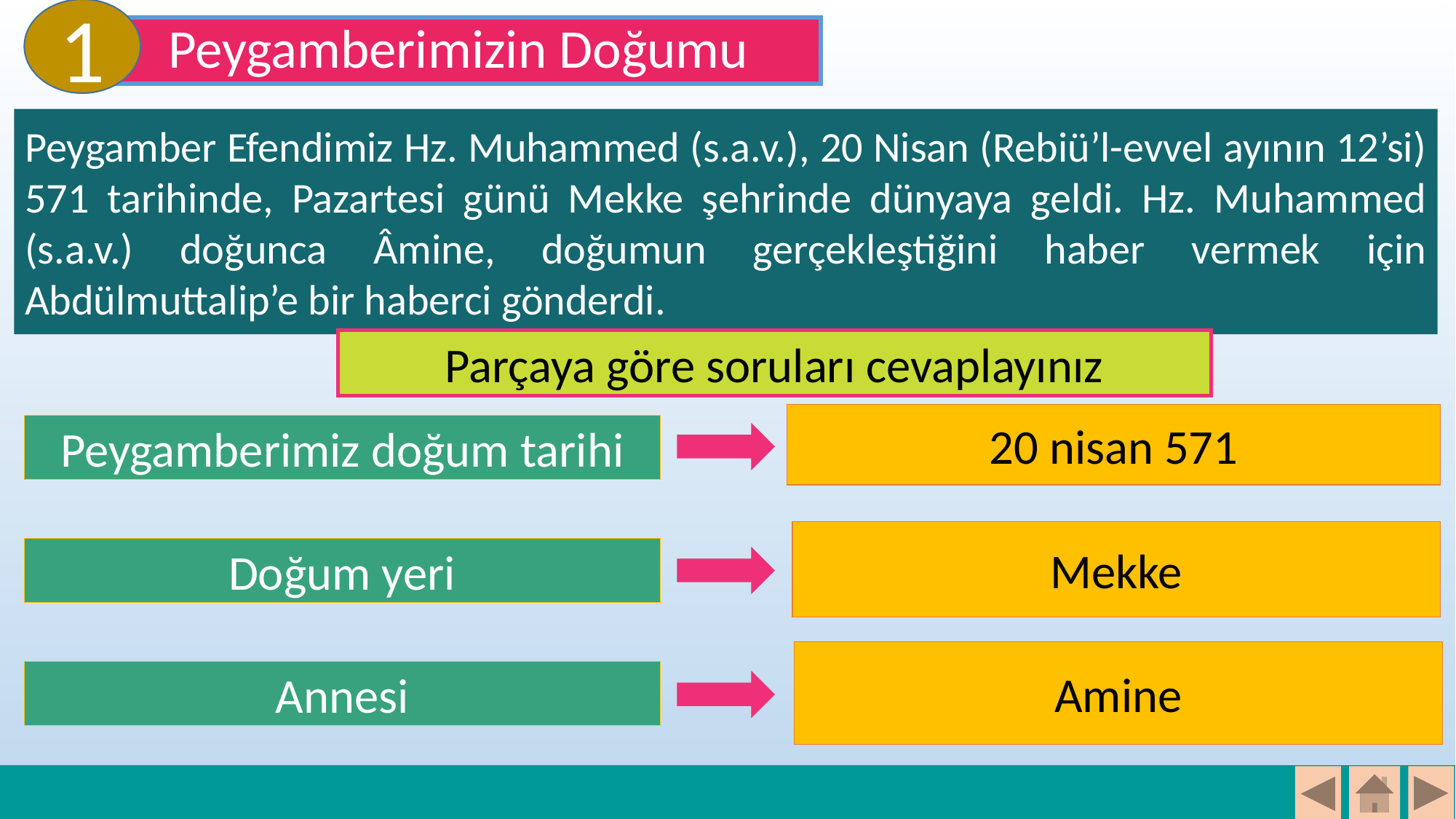

1
Peygamberimizin Doğumu
Peygamber Efendimiz Hz. Muhammed (s.a.v.), 20 Nisan (Rebiü’l-evvel ayının 12’si) 571 tarihinde, Pazartesi günü Mekke şehrinde dünyaya geldi. Hz. Muhammed (s.a.v.) doğunca Âmine, doğumun gerçekleştiğini haber vermek için Abdülmuttalip’e bir haberci gönderdi.
Parçaya göre soruları cevaplayınız
20 nisan 571
Peygamberimiz doğum tarihi

Mekke
Doğum yeri

Amine
Annesi